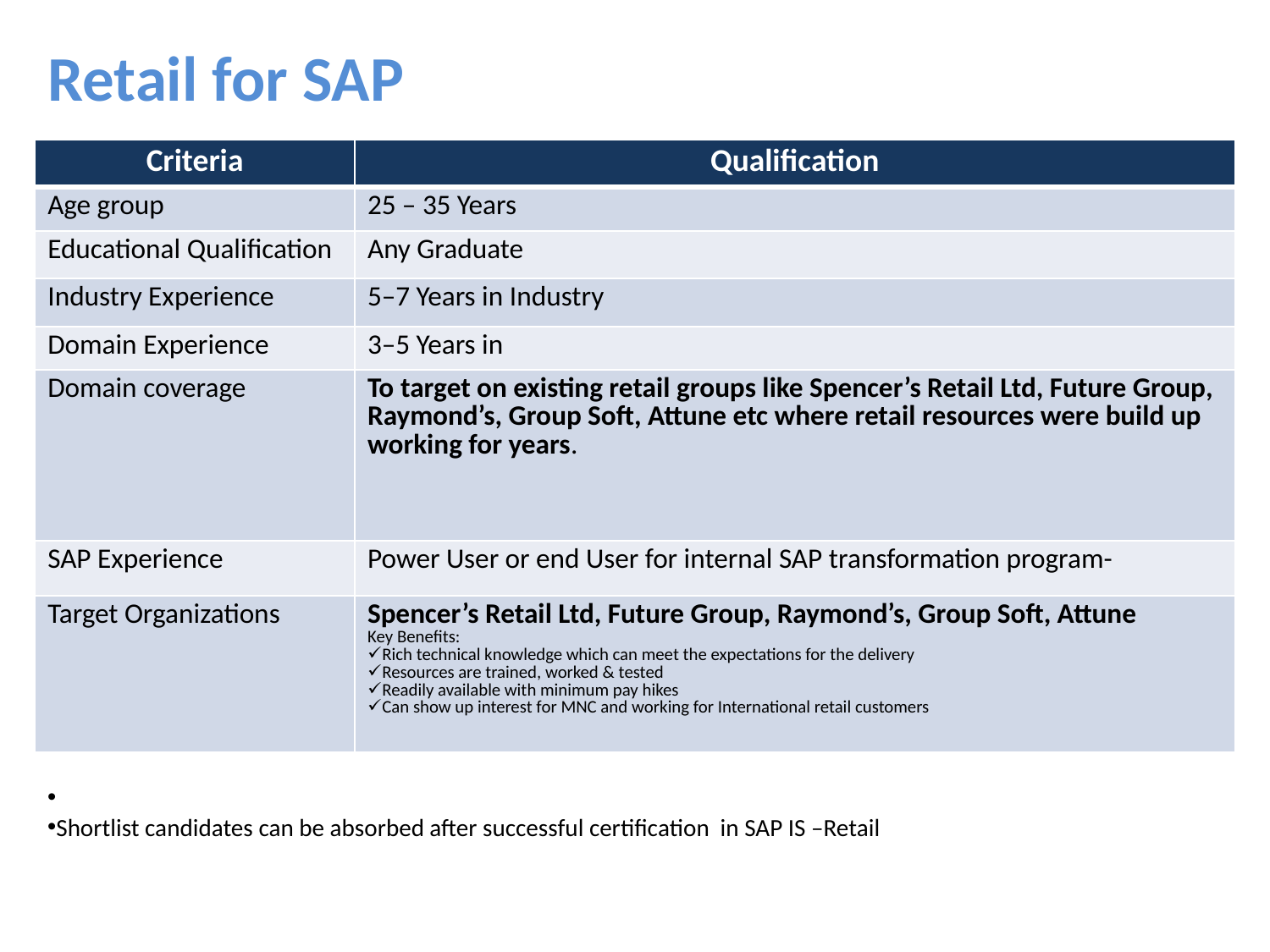

# Retail for SAP
| Criteria | Qualification |
| --- | --- |
| Age group | 25 – 35 Years |
| Educational Qualification | Any Graduate |
| Industry Experience | 5–7 Years in Industry |
| Domain Experience | 3–5 Years in |
| Domain coverage | To target on existing retail groups like Spencer’s Retail Ltd, Future Group, Raymond’s, Group Soft, Attune etc where retail resources were build up working for years. |
| SAP Experience | Power User or end User for internal SAP transformation program- |
| Target Organizations | Spencer’s Retail Ltd, Future Group, Raymond’s, Group Soft, Attune Key Benefits: Rich technical knowledge which can meet the expectations for the delivery Resources are trained, worked & tested Readily available with minimum pay hikes Can show up interest for MNC and working for International retail customers |

Shortlist candidates can be absorbed after successful certification  in SAP IS –Retail